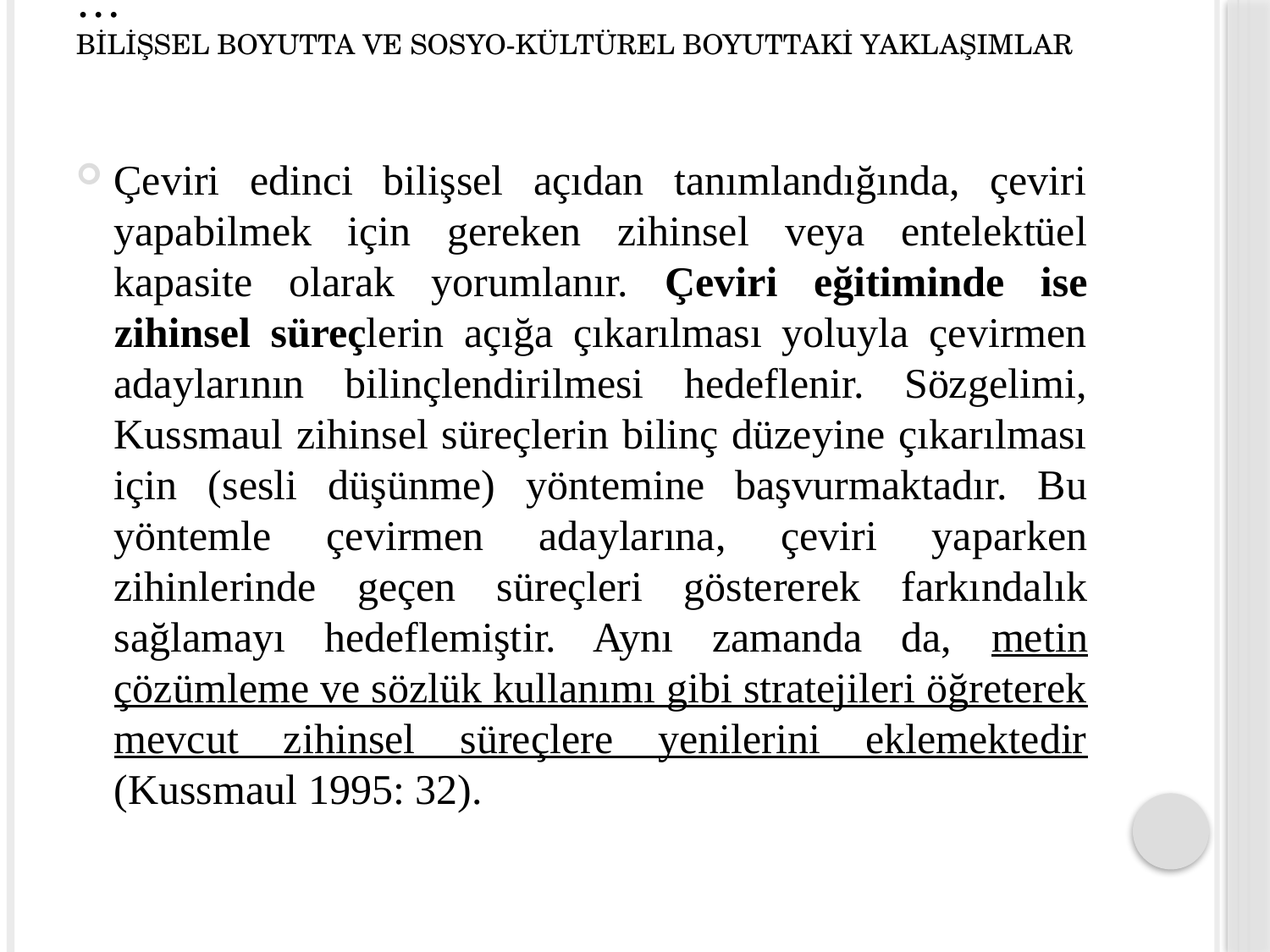

# … bilişsel boyutta ve sosyo-kültürel boyuttaki yaklaşımlar
Çeviri edinci bilişsel açıdan tanımlandığında, çeviri yapabilmek için gereken zihinsel veya entelektüel kapasite olarak yorumlanır. Çeviri eğitiminde ise zihinsel süreçlerin açığa çıkarılması yoluyla çevirmen adaylarının bilinçlendirilmesi hedeflenir. Sözgelimi, Kussmaul zihinsel süreçlerin bilinç düzeyine çıkarılması için (sesli düşünme) yöntemine başvurmaktadır. Bu yöntemle çevirmen adaylarına, çeviri yaparken zihinlerinde geçen süreçleri göstererek farkındalık sağlamayı hedeflemiştir. Aynı zamanda da, metin çözümleme ve sözlük kullanımı gibi stratejileri öğreterek mevcut zihinsel süreçlere yenilerini eklemektedir (Kussmaul 1995: 32).